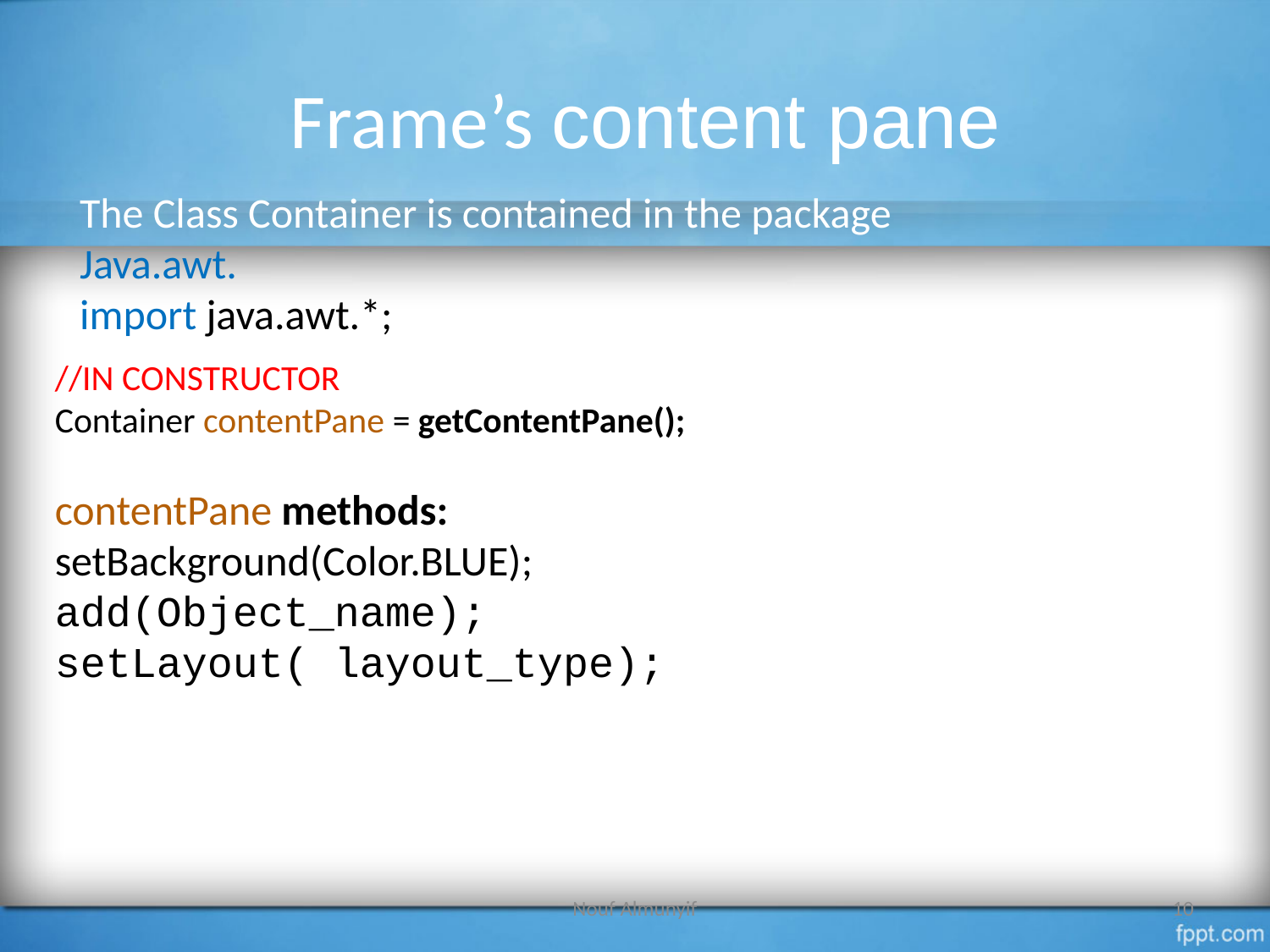

# Frame’s content pane
The Class Container is contained in the package
Java.awt.
import java.awt.*;
//IN CONSTRUCTOR
Container contentPane = getContentPane();

contentPane methods:
setBackground(Color.BLUE);
add(Object_name);
setLayout( layout_type);

Nouf Almunyif
10